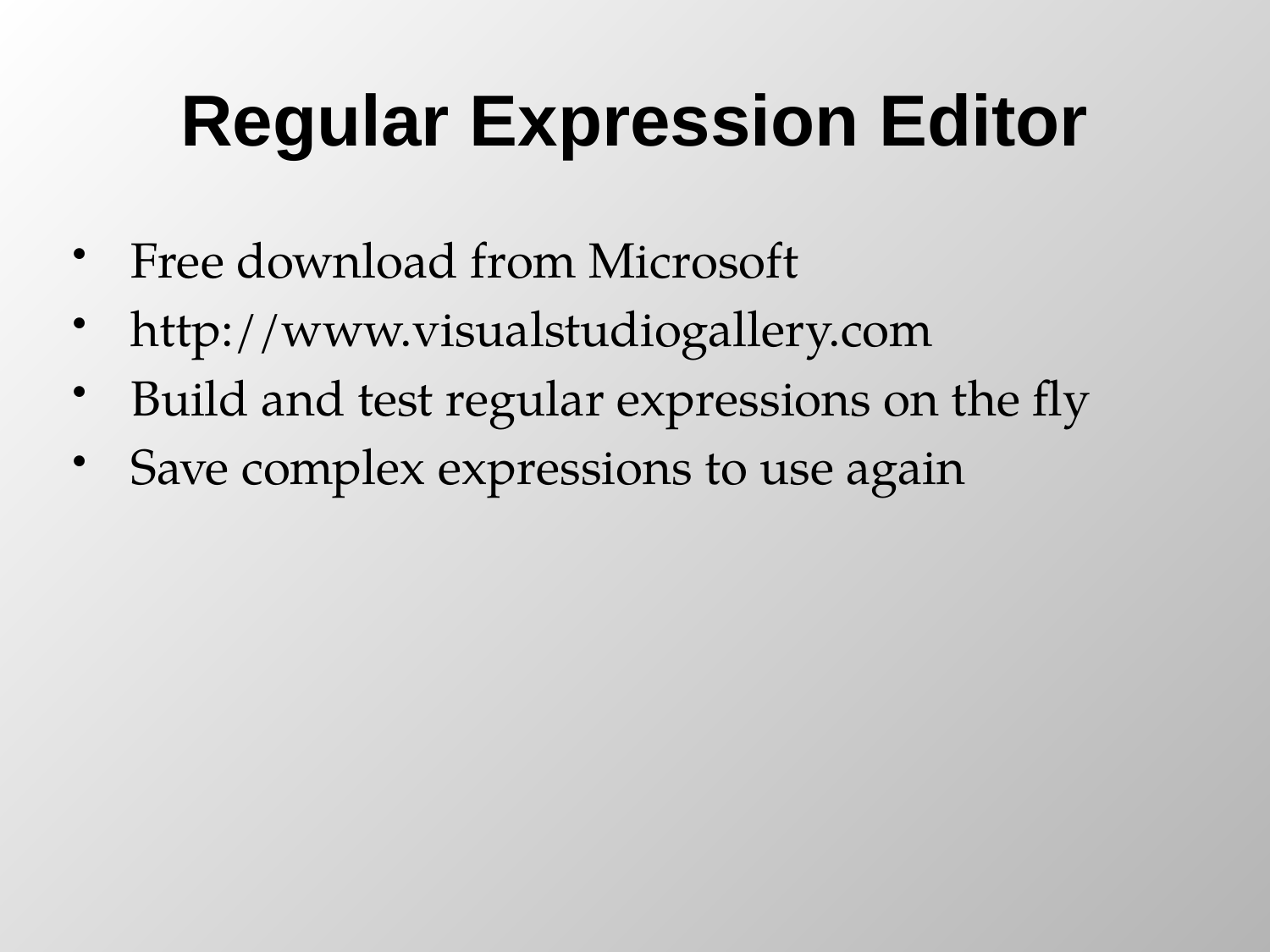

# Regular Expression Editor
Free download from Microsoft
http://www.visualstudiogallery.com
Build and test regular expressions on the fly
Save complex expressions to use again